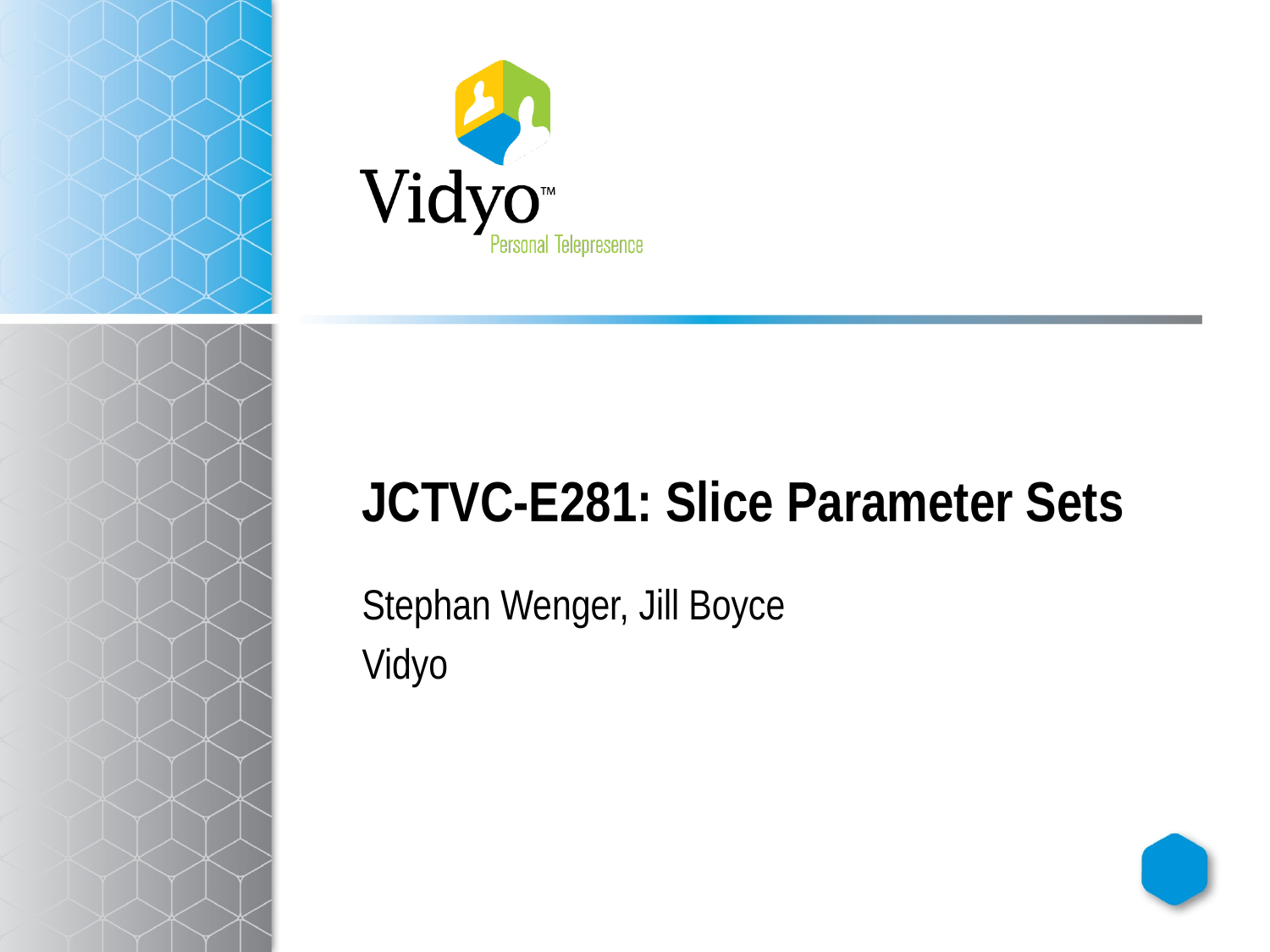

# JCTVC-E281: Slice Parameter Sets
Stephan Wenger, Jill Boyce
Vidyo